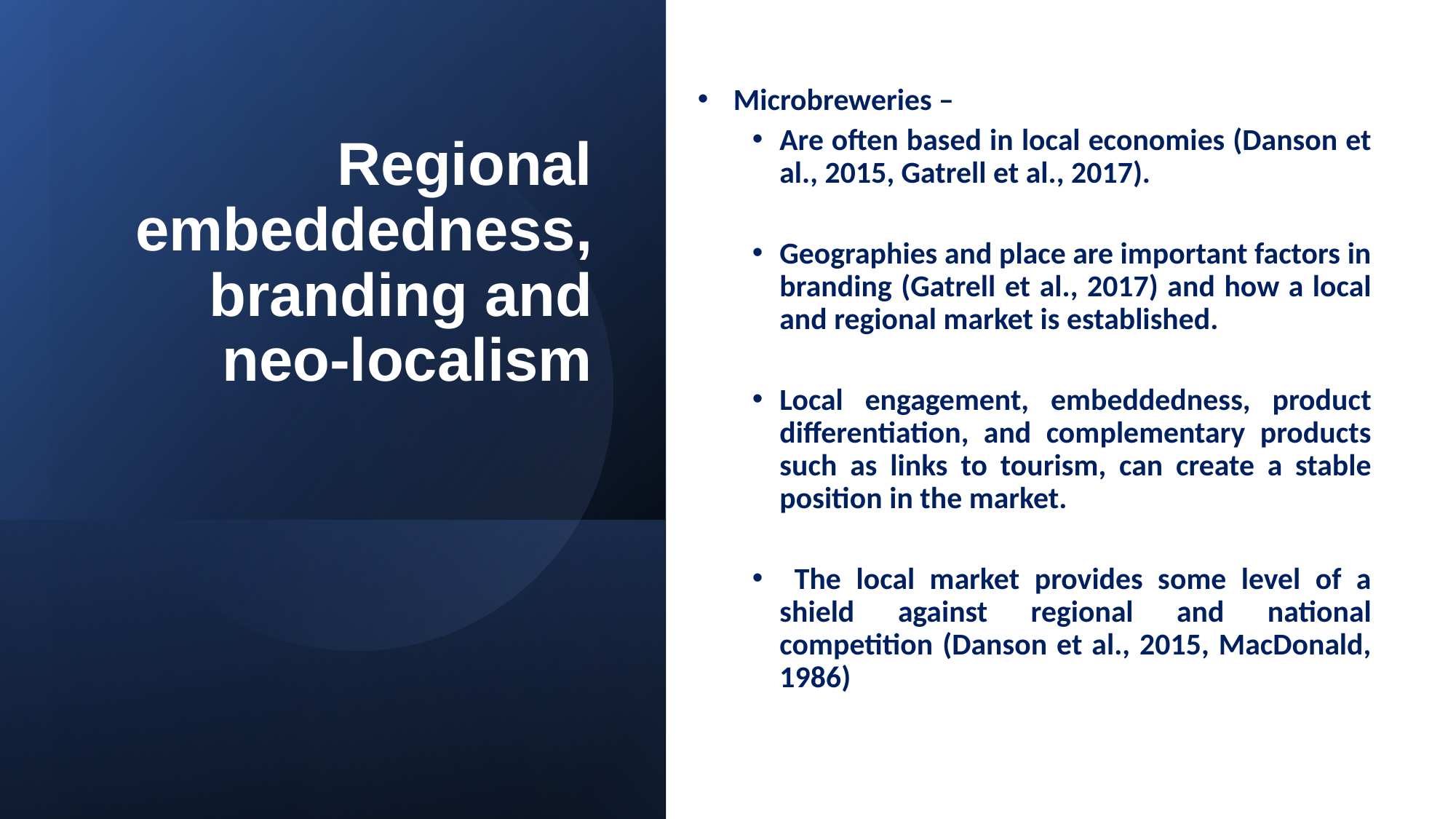

Regional embeddedness, branding and neo-localism

 Microbreweries –
Are often based in local economies (Danson et al., 2015, Gatrell et al., 2017).

Geographies and place are important factors in branding (Gatrell et al., 2017) and how a local and regional market is established.

Local engagement, embeddedness, product differentiation, and complementary products such as links to tourism, can create a stable position in the market.

 The local market provides some level of a shield against regional and national competition (Danson et al., 2015, MacDonald, 1986)